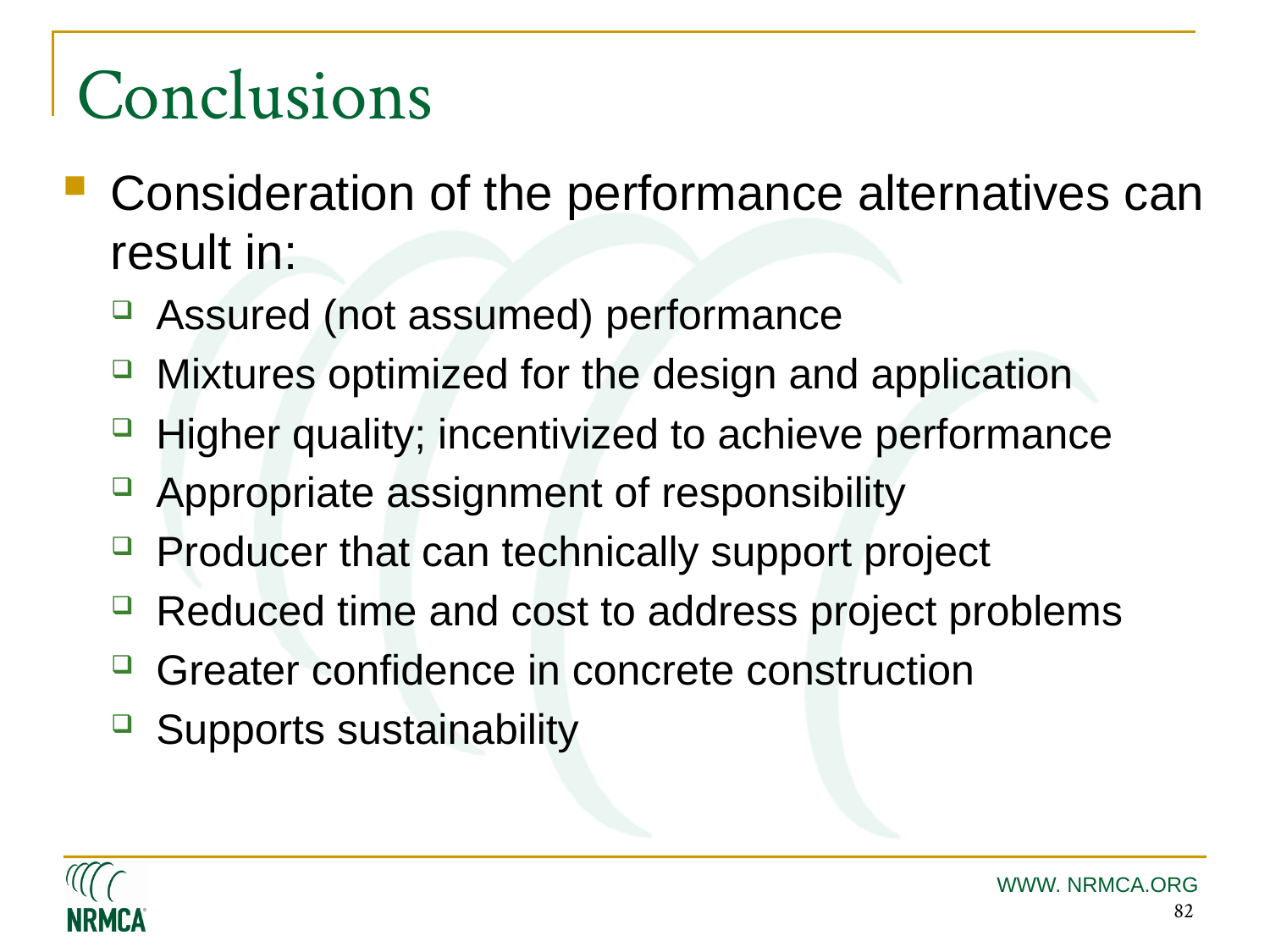

# Conclusions
Consideration of the performance alternatives can result in:
Assured (not assumed) performance
Mixtures optimized for the design and application
Higher quality; incentivized to achieve performance
Appropriate assignment of responsibility
Producer that can technically support project
Reduced time and cost to address project problems
Greater confidence in concrete construction
Supports sustainability
82